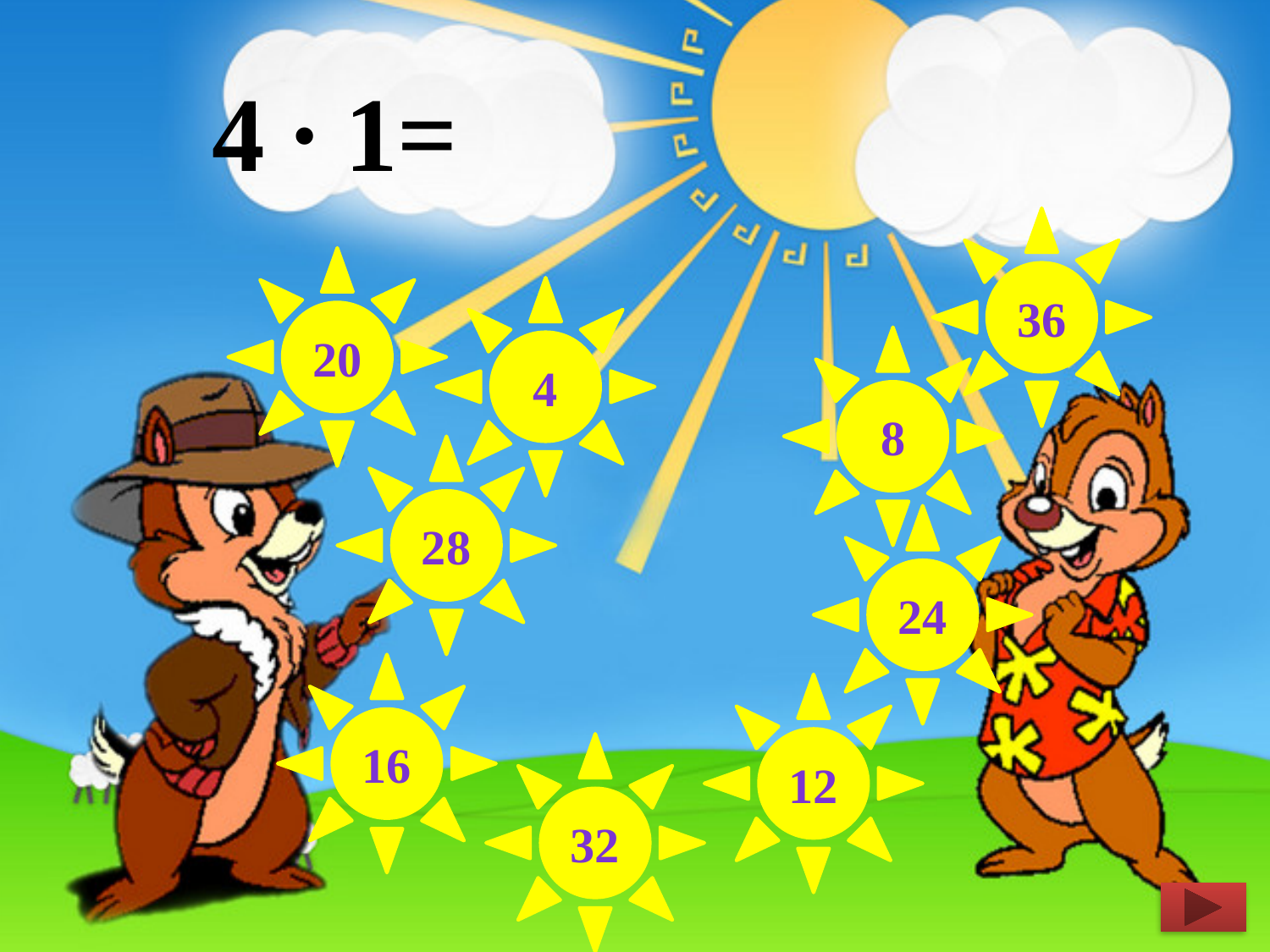

4 ∙ 1=
36
20
4
8
28
24
16
12
32